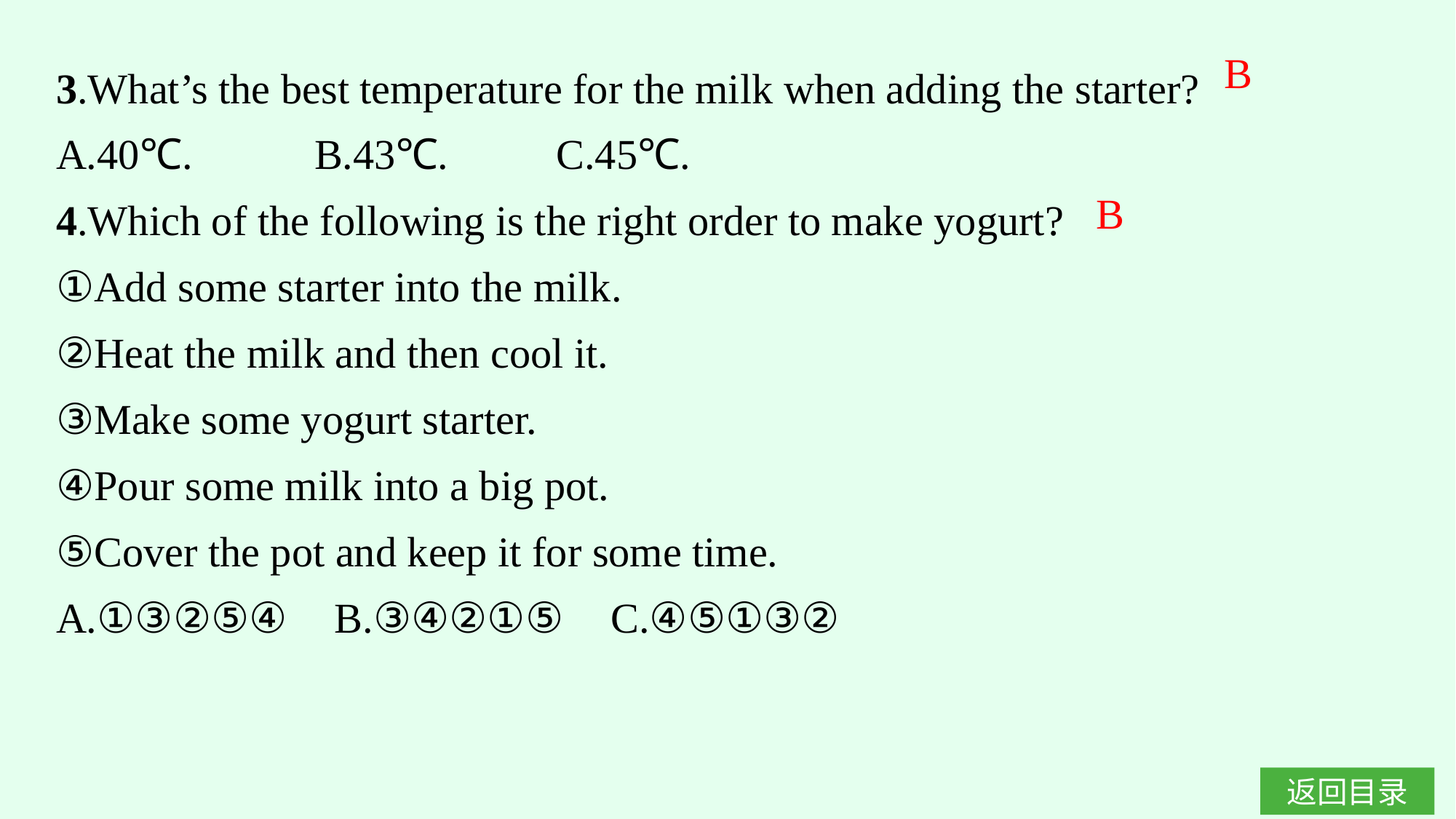

3.What’s the best temperature for the milk when adding the starter?
A.40℃.		B.43℃.	C.45℃.
4.Which of the following is the right order to make yogurt?
①Add some starter into the milk.
②Heat the milk and then cool it.
③Make some yogurt starter.
④Pour some milk into a big pot.
⑤Cover the pot and keep it for some time.
A.①③②⑤④    B.③④②①⑤    C.④⑤①③②
B
B